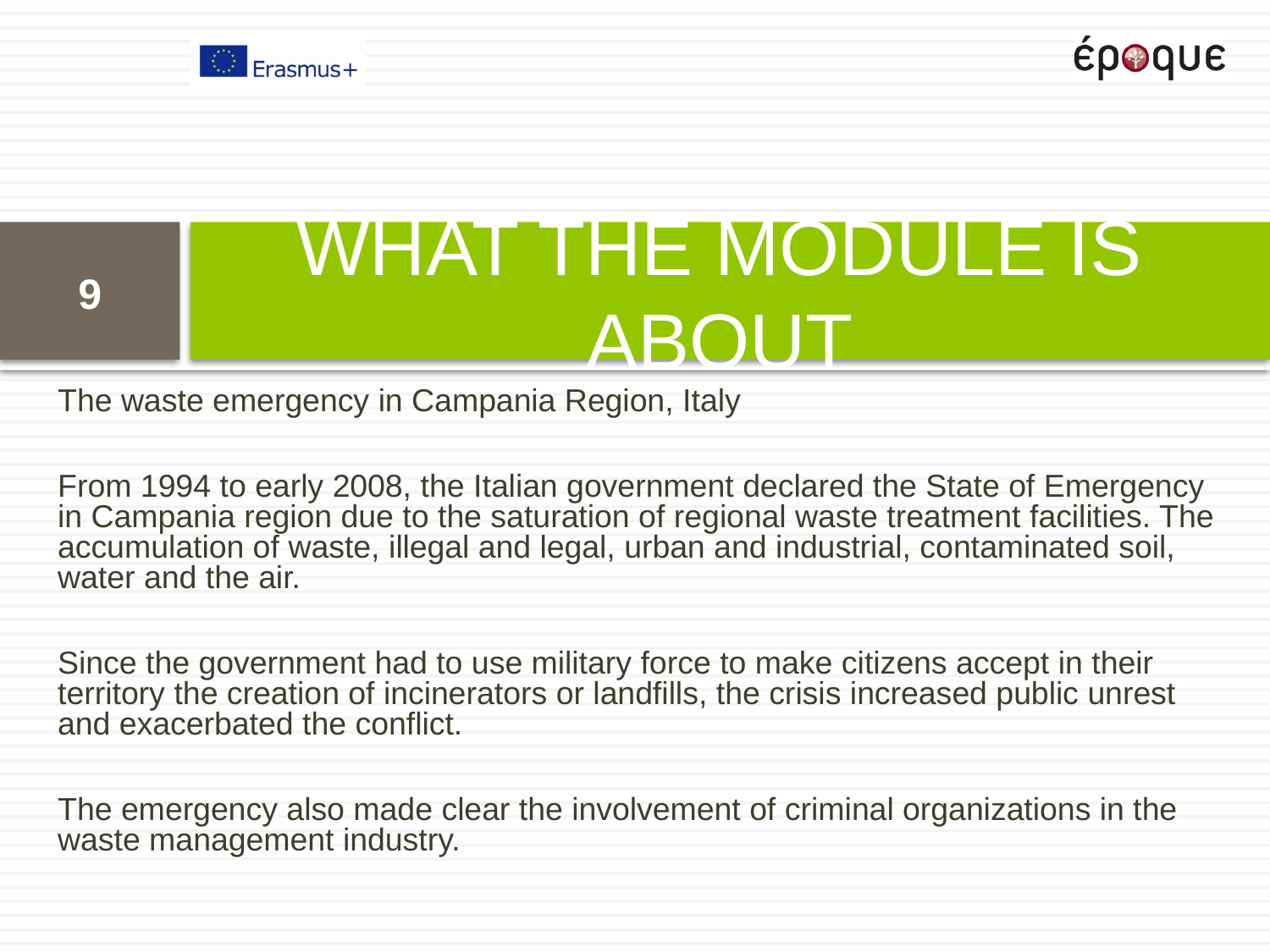

# WHAT THE MODULE IS ABOUT
9
The waste emergency in Campania Region, Italy

From 1994 to early 2008, the Italian government declared the State of Emergency in Campania region due to the saturation of regional waste treatment facilities. The accumulation of waste, illegal and legal, urban and industrial, contaminated soil, water and the air.

Since the government had to use military force to make citizens accept in their territory the creation of incinerators or landfills, the crisis increased public unrest and exacerbated the conflict.

The emergency also made clear the involvement of criminal organizations in the waste management industry.